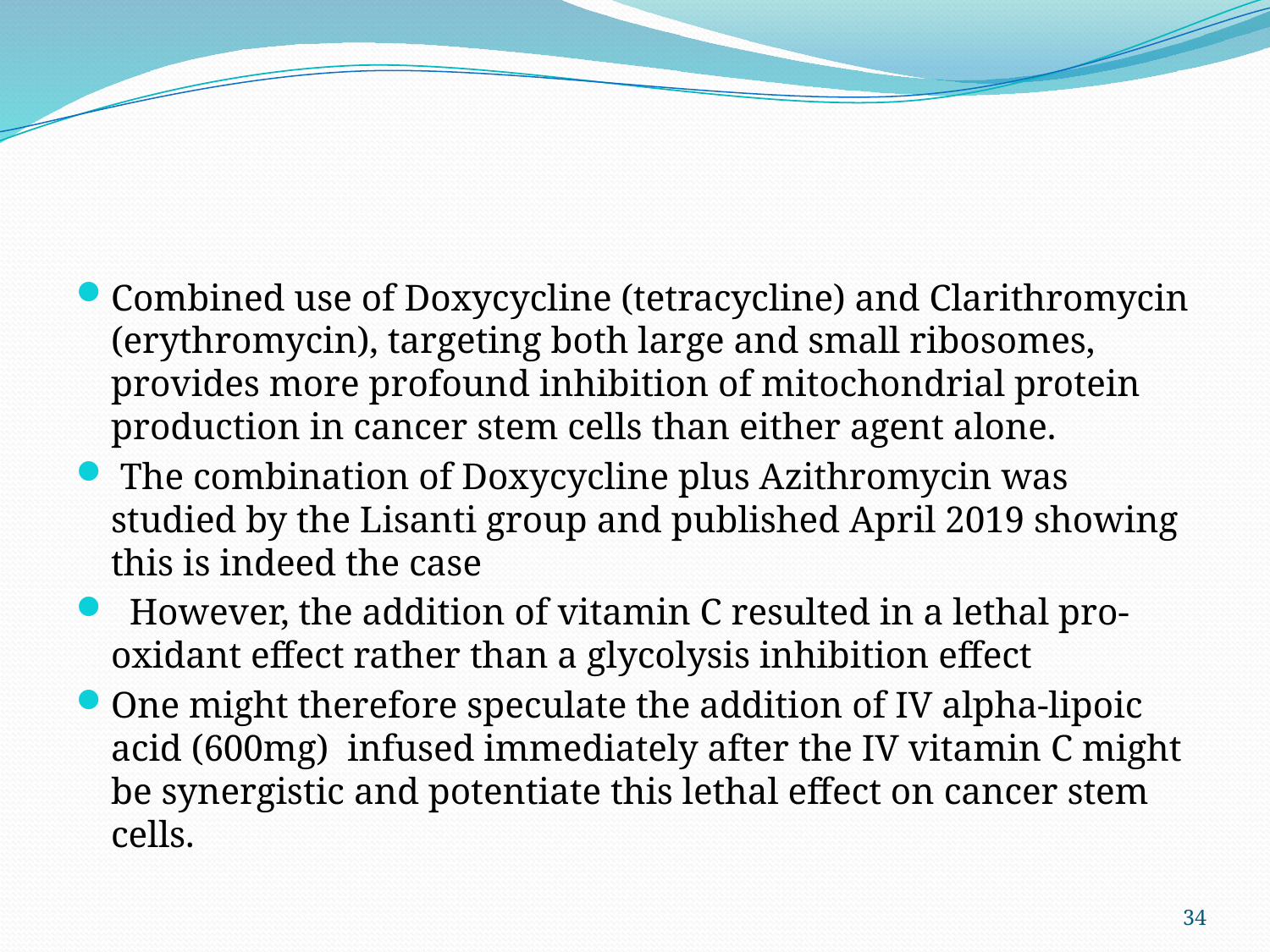

#
Combined use of Doxycycline (tetracycline) and Clarithromycin (erythromycin), targeting both large and small ribosomes, provides more profound inhibition of mitochondrial protein production in cancer stem cells than either agent alone.
 The combination of Doxycycline plus Azithromycin was studied by the Lisanti group and published April 2019 showing this is indeed the case
  However, the addition of vitamin C resulted in a lethal pro-oxidant effect rather than a glycolysis inhibition effect
One might therefore speculate the addition of IV alpha-lipoic acid (600mg)  infused immediately after the IV vitamin C might be synergistic and potentiate this lethal effect on cancer stem cells.
34